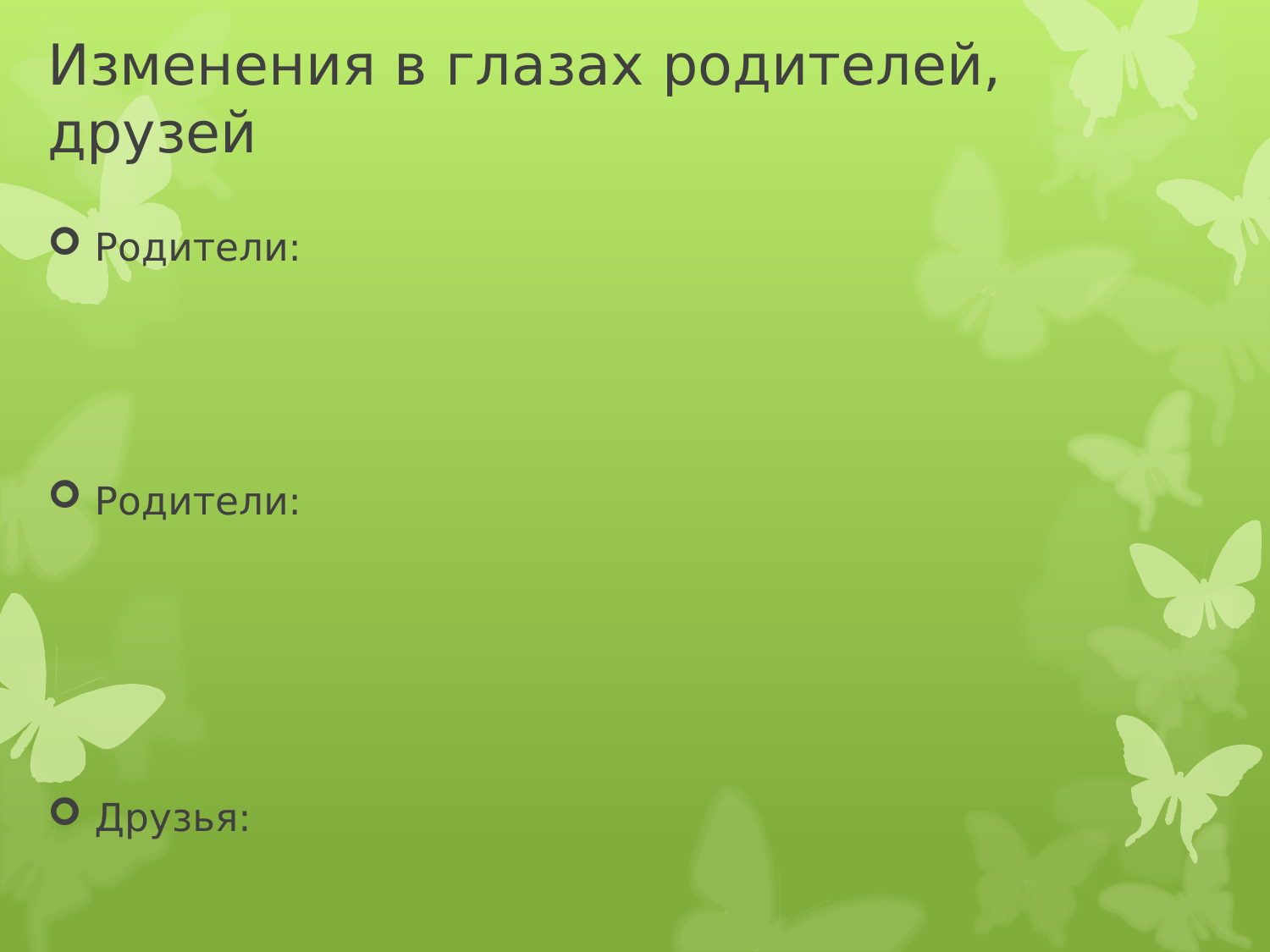

# Изменения в глазах родителей, друзей
Родители:

Родители:

Друзья: